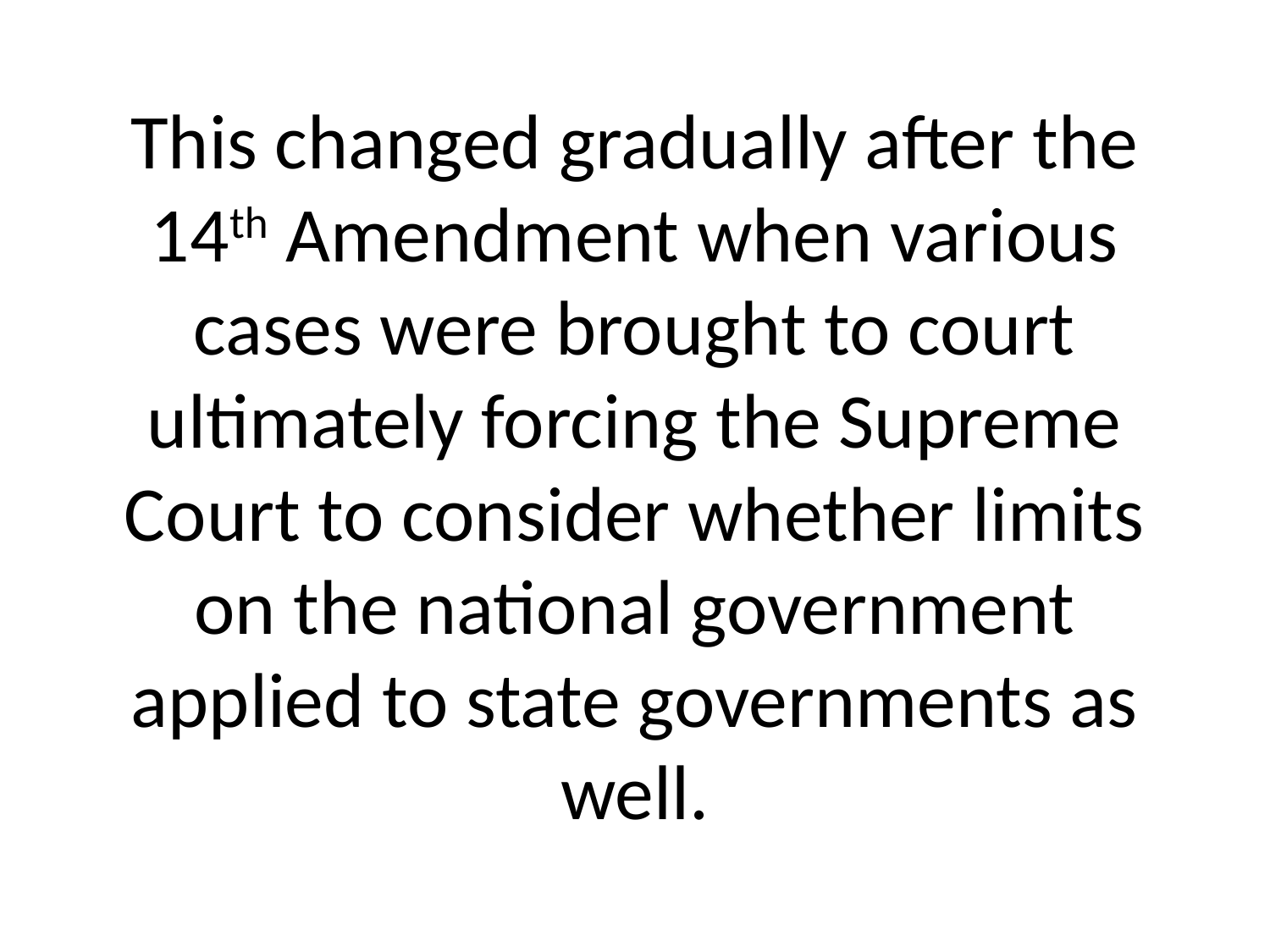

# This changed gradually after the 14th Amendment when various cases were brought to court ultimately forcing the Supreme Court to consider whether limits on the national government applied to state governments as well.